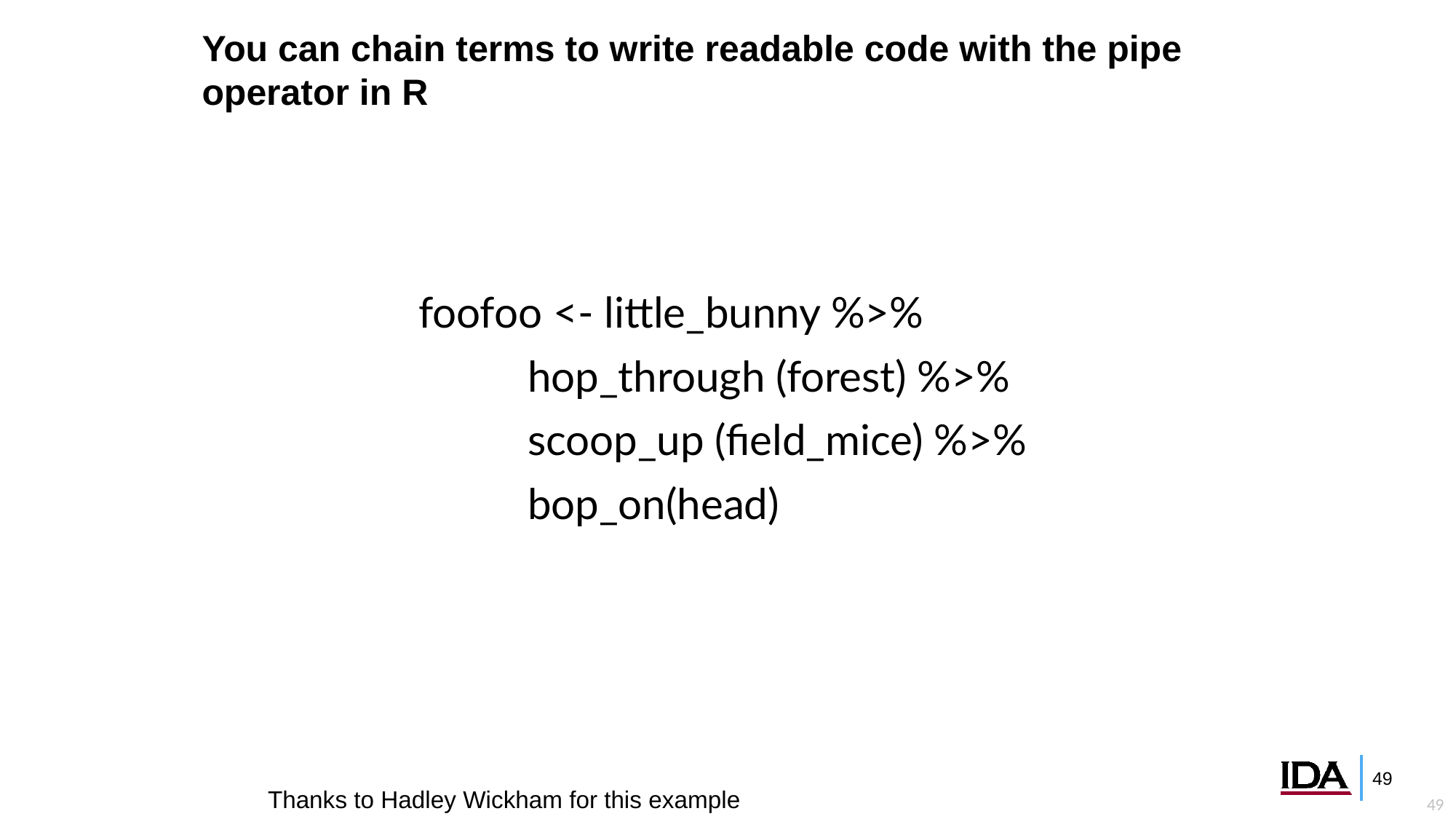

# You can chain terms to write readable code with the pipe operator in R
foofoo <- little_bunny %>%
	hop_through (forest) %>%
	scoop_up (field_mice) %>%
	bop_on(head)

49
Thanks to Hadley Wickham for this example